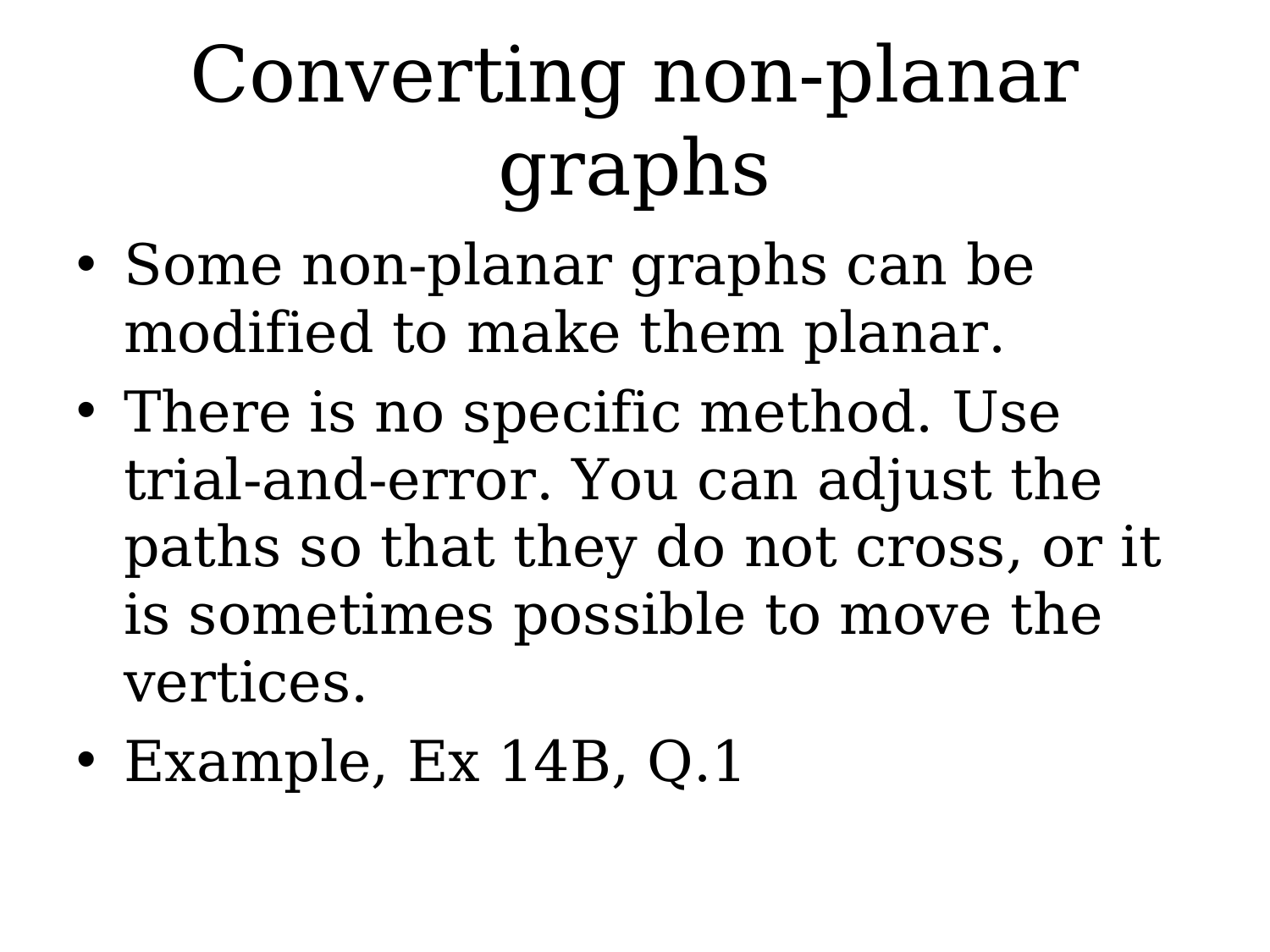

# Converting non-planar graphs
Some non-planar graphs can be modified to make them planar.
There is no specific method. Use trial-and-error. You can adjust the paths so that they do not cross, or it is sometimes possible to move the vertices.
Example, Ex 14B, Q.1